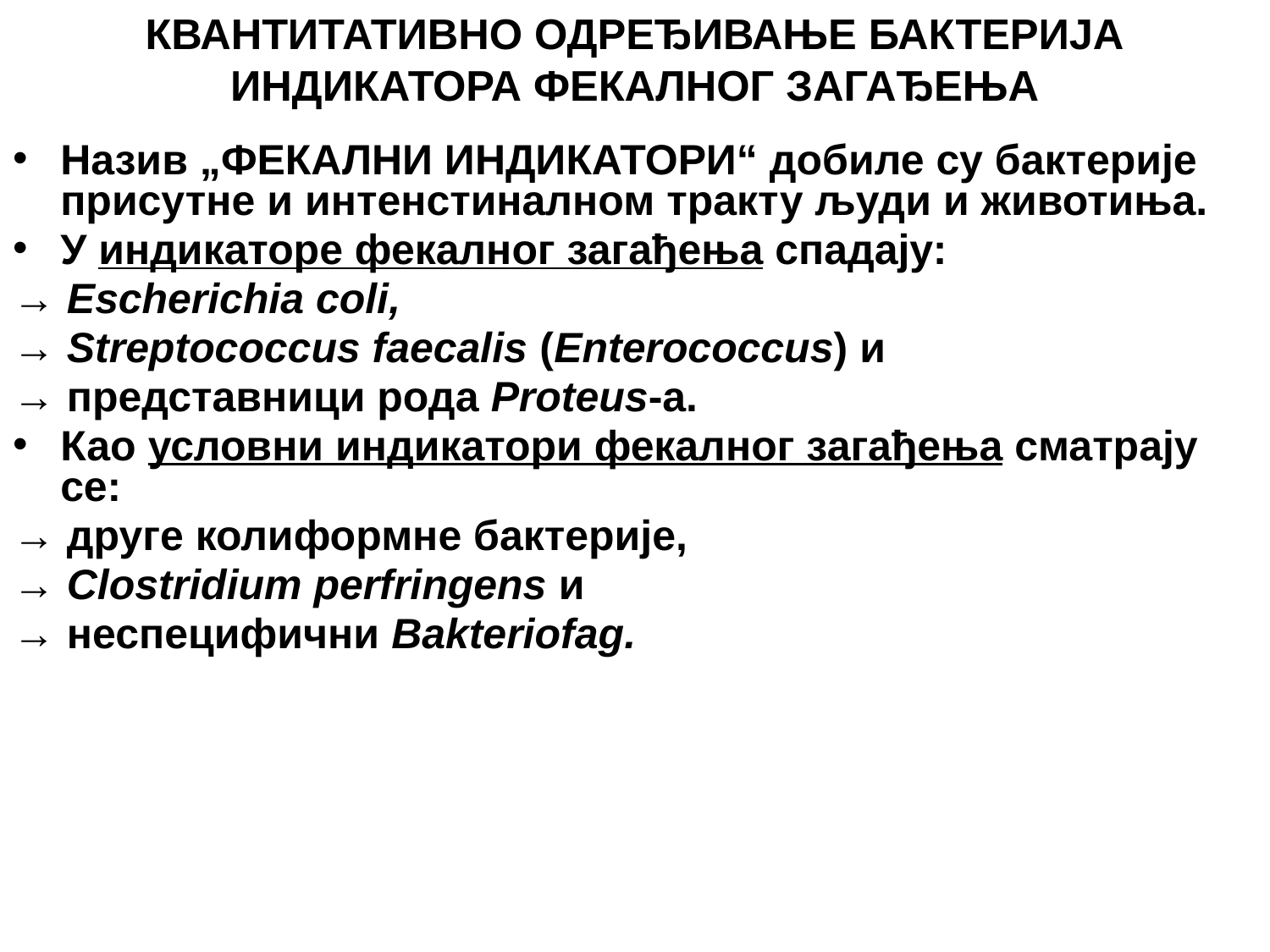

КВАНТИТАТИВНО ОДРЕЂИВАЊЕ БАКТЕРИЈА ИНДИКАТОРА ФЕКАЛНОГ ЗАГАЂЕЊА
Назив „ФЕКАЛНИ ИНДИКАТОРИ“ добиле су бактерије присутне и интенстиналном тракту људи и животиња.
У индикаторе фекалног загађења спадају:
→ Еscherichia coli,
→ Streptococcus faecalis (Enterococcus) и
→ представници рода Proteus-a.
Као условни индикатори фекалног загађења сматрају се:
→ друге колиформне бактерије,
→ Clostridium perfringens и
→ неспецифични Bakteriofag.